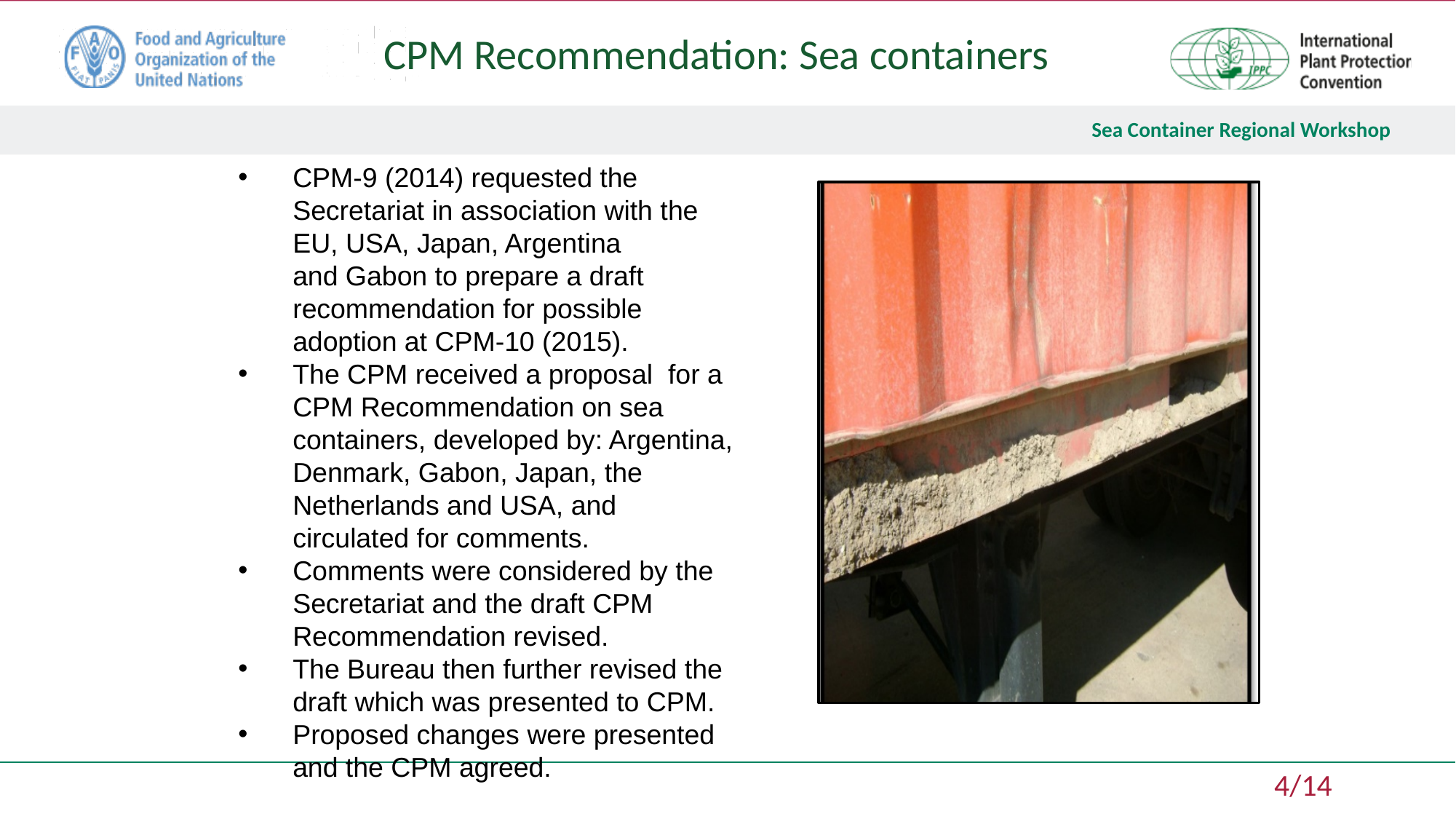

# CPM Recommendation: Sea containers
CPM-9 (2014) requested the Secretariat in association with the EU, USA, Japan, Argentina and Gabon to prepare a draft recommendation for possible adoption at CPM-10 (2015).
The CPM received a proposal  for a CPM Recommendation on sea containers, developed by: Argentina, Denmark, Gabon, Japan, the Netherlands and USA, and circulated for comments.
Comments were considered by the Secretariat and the draft CPM Recommendation revised.
The Bureau then further revised the draft which was presented to CPM.
Proposed changes were presented and the CPM agreed.